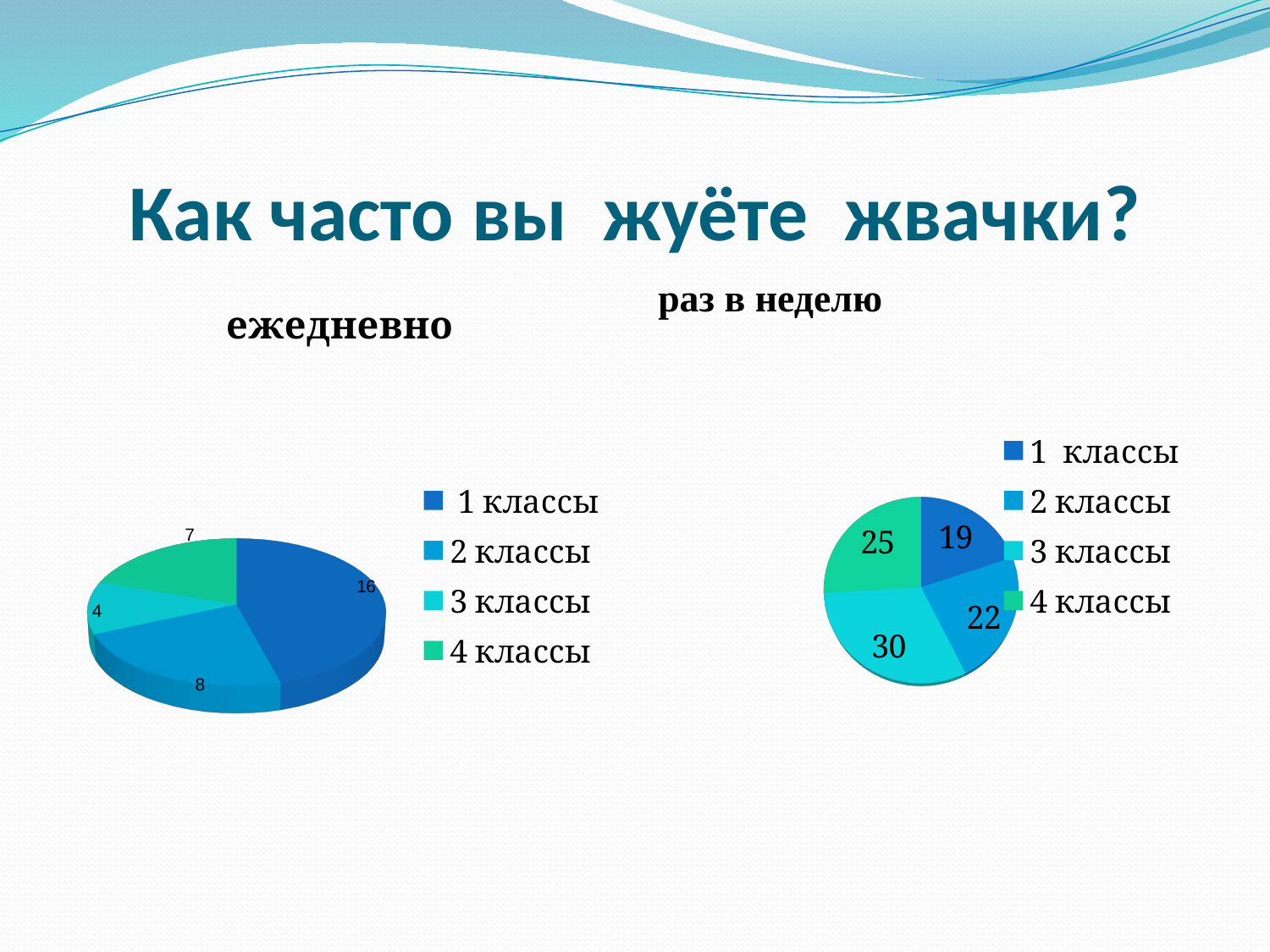

# Как часто вы  жуёте  жвачки?
раз в неделю

[unsupported chart]

[unsupported chart]